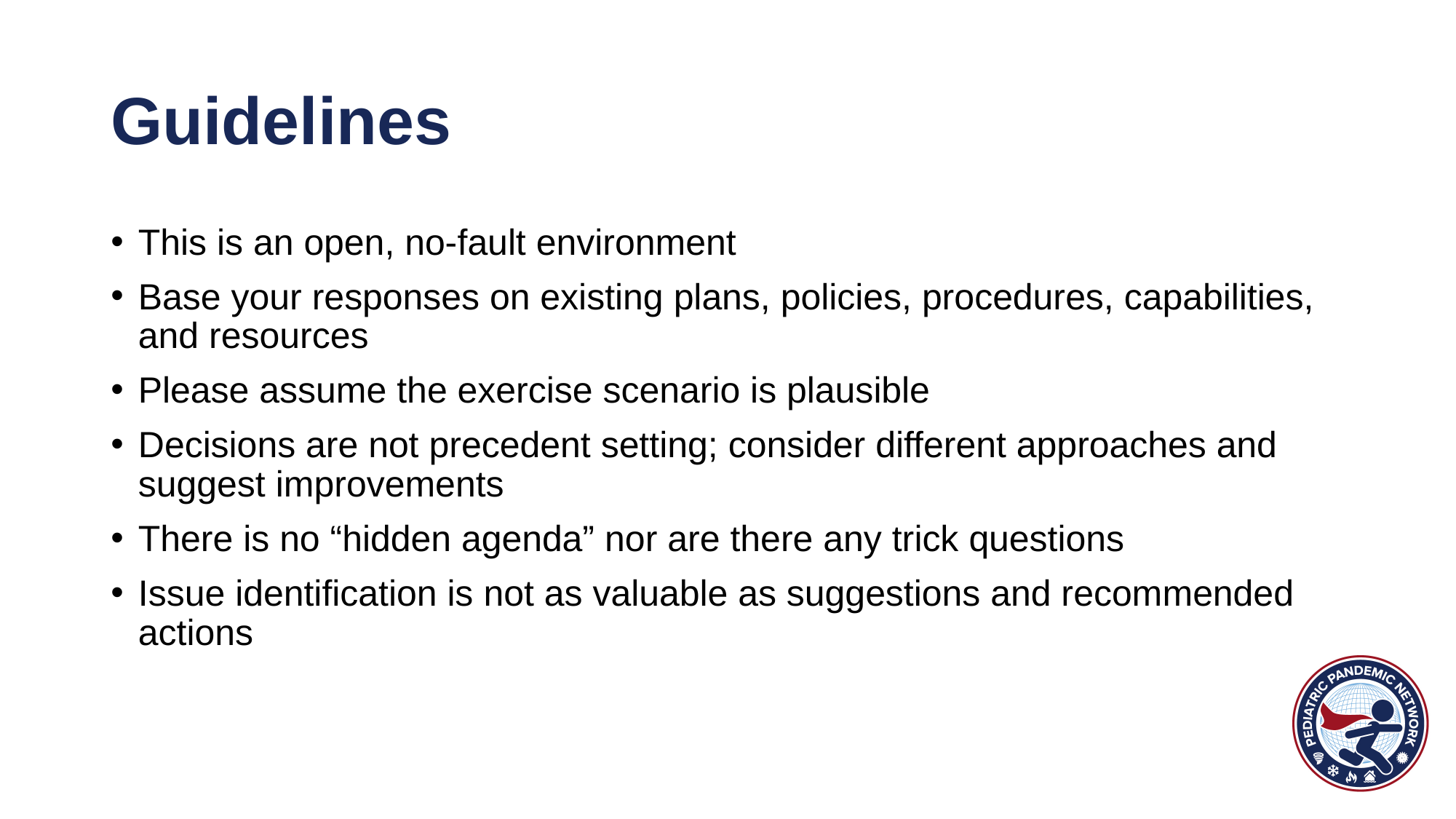

# Guidelines
This is an open, no-fault environment
Base your responses on existing plans, policies, procedures, capabilities, and resources
Please assume the exercise scenario is plausible
Decisions are not precedent setting; consider different approaches and suggest improvements
There is no “hidden agenda” nor are there any trick questions
Issue identification is not as valuable as suggestions and recommended actions